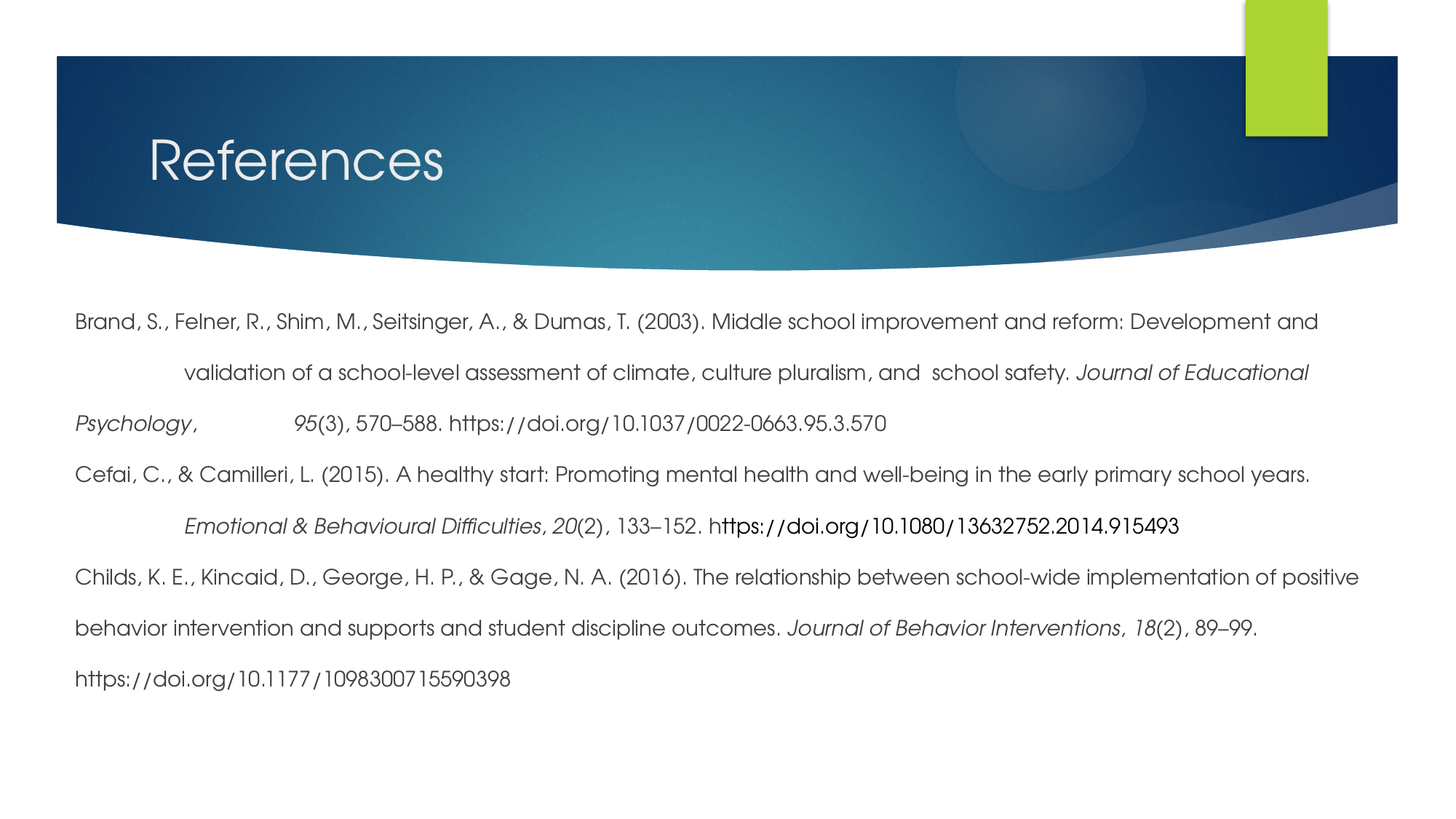

# References
Brand, S., Felner, R., Shim, M., Seitsinger, A., & Dumas, T. (2003). Middle school improvement and reform: Development and
	validation of a school-level assessment of climate, culture pluralism, and  school safety. Journal of Educational Psychology, 	95(3), 570–588. https://doi.org/10.1037/0022-0663.95.3.570
Cefai, C., & Camilleri, L. (2015). A healthy start: Promoting mental health and well-being in the early primary school years.
	Emotional & Behavioural Difficulties, 20(2), 133–152. https://doi.org/10.1080/13632752.2014.915493
Childs, K. E., Kincaid, D., George, H. P., & Gage, N. A. (2016). The relationship between school-wide implementation of positive 	behavior intervention and supports and student discipline outcomes. Journal of Behavior Interventions, 18(2), 89–99. 	https://doi.org/10.1177/1098300715590398